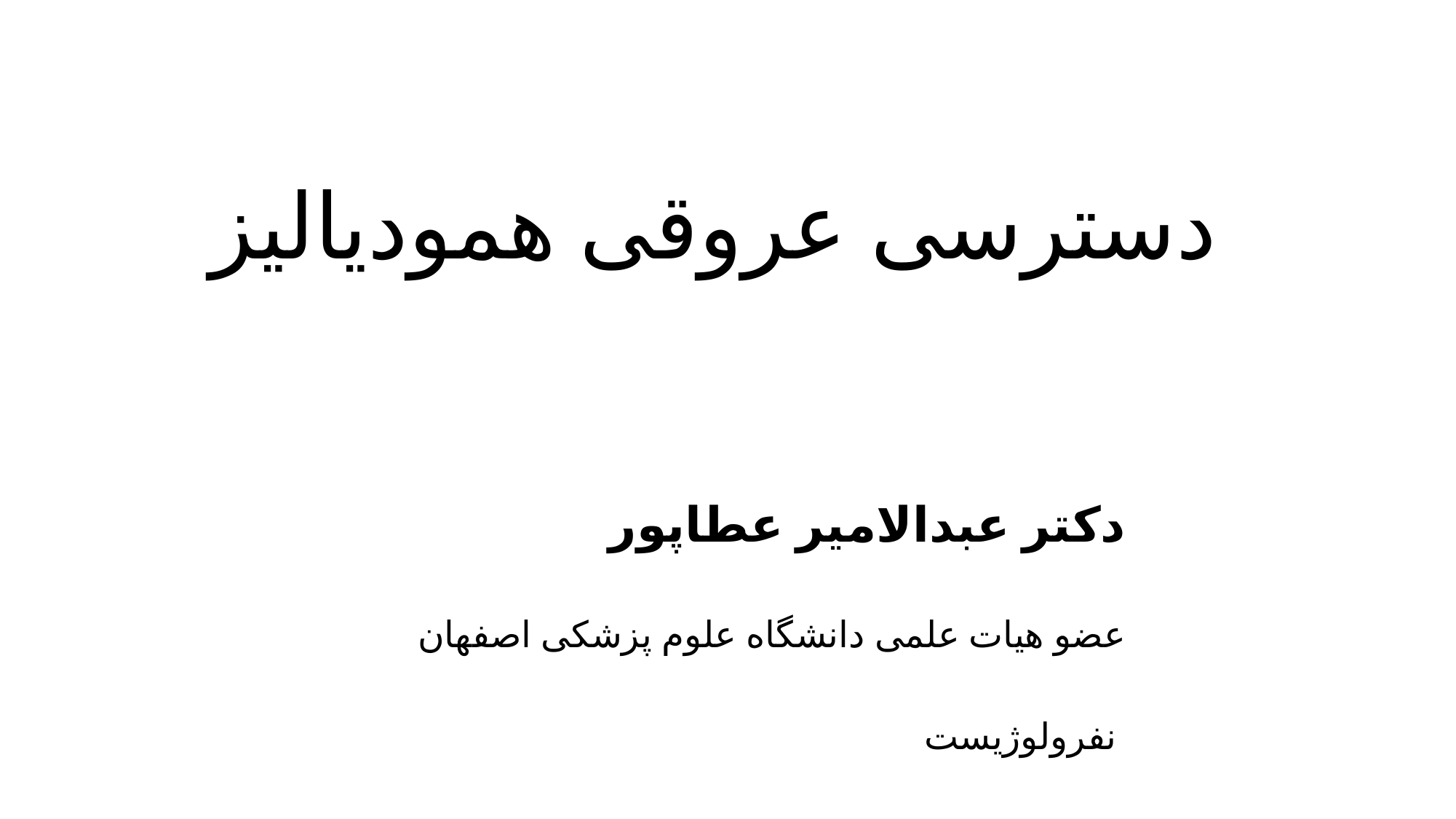

# دسترسی عروقی همودیالیز
دکتر عبدالامیر عطاپور
عضو هیات علمی دانشگاه علوم پزشکی اصفهان
نفرولوژیست